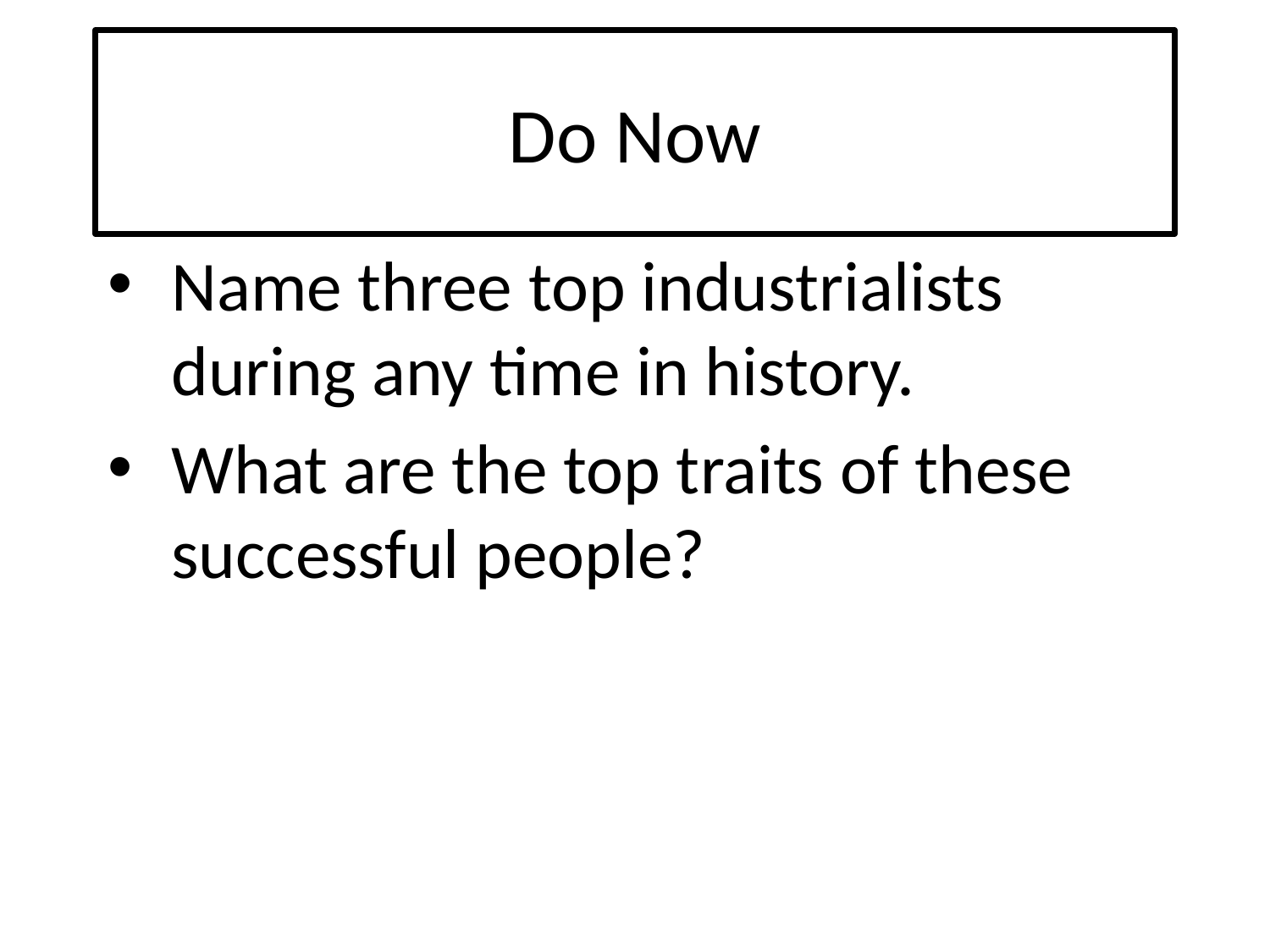

# Do Now
Name three top industrialists during any time in history.
What are the top traits of these successful people?